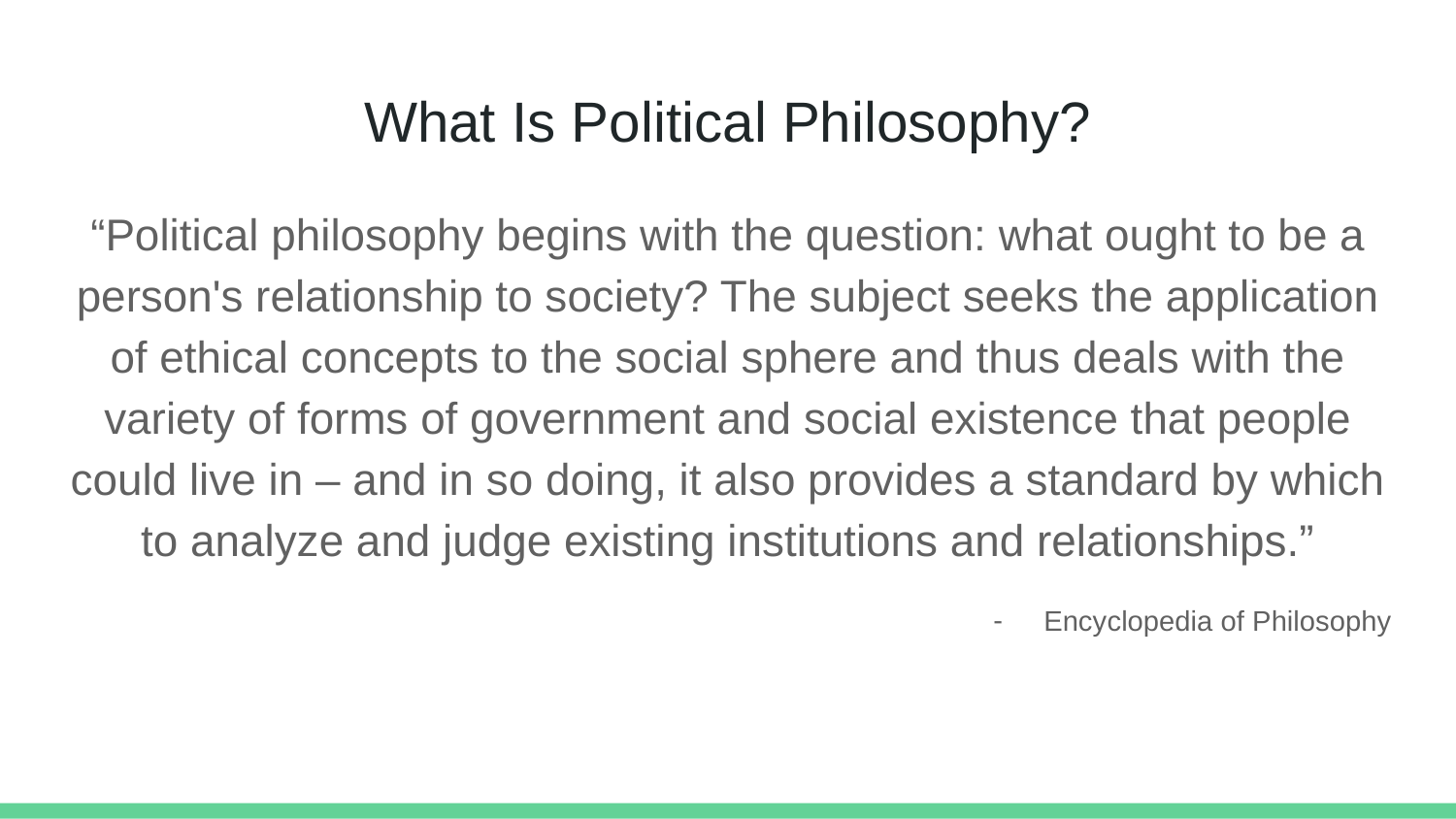

# What Is Political Philosophy?
“Political philosophy begins with the question: what ought to be a person's relationship to society? The subject seeks the application of ethical concepts to the social sphere and thus deals with the variety of forms of government and social existence that people could live in – and in so doing, it also provides a standard by which to analyze and judge existing institutions and relationships.”
Encyclopedia of Philosophy